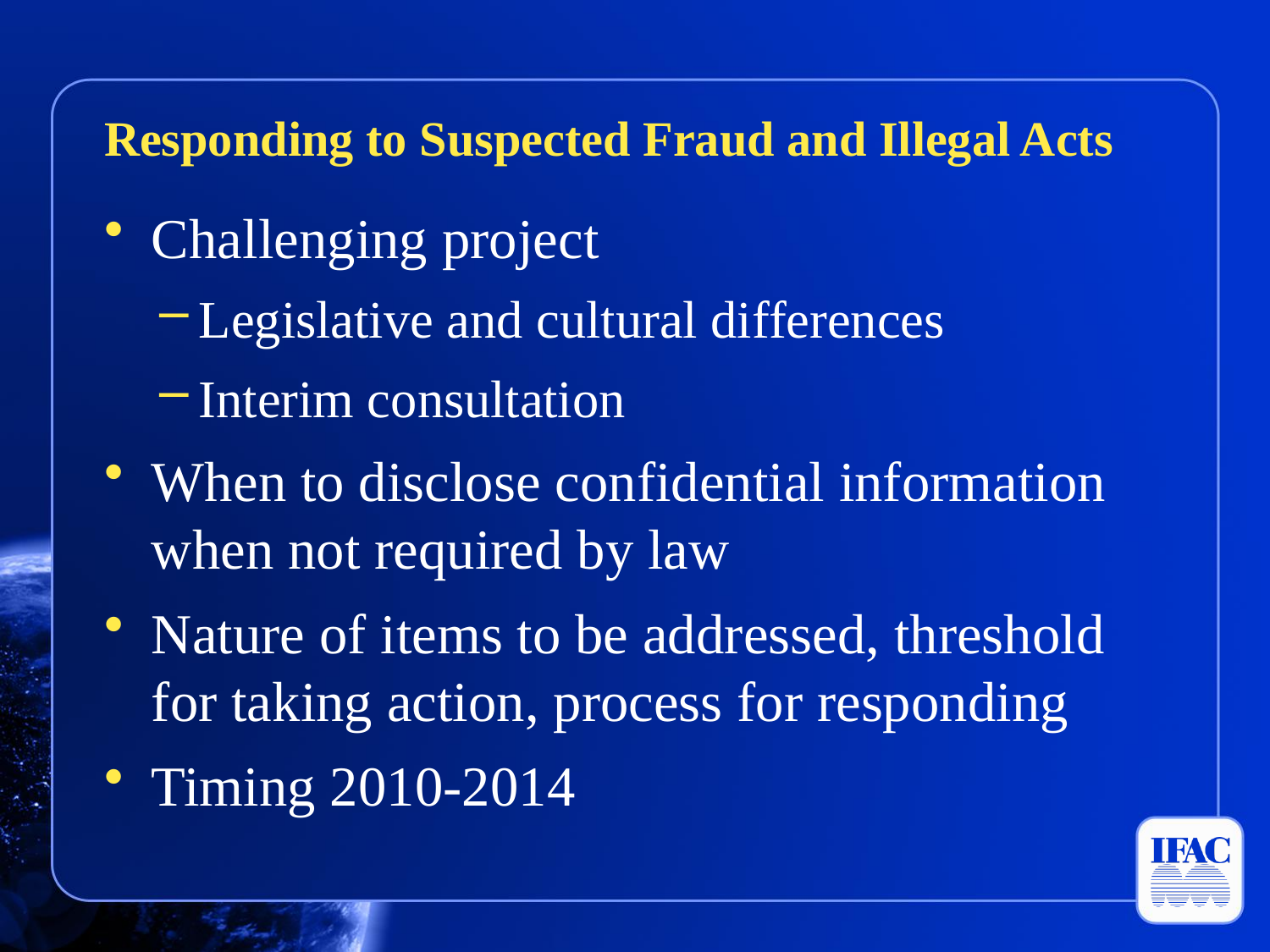

Responding to Suspected Fraud and Illegal Acts
Challenging project
Legislative and cultural differences
Interim consultation
When to disclose confidential information when not required by law
Nature of items to be addressed, threshold for taking action, process for responding
Timing 2010-2014